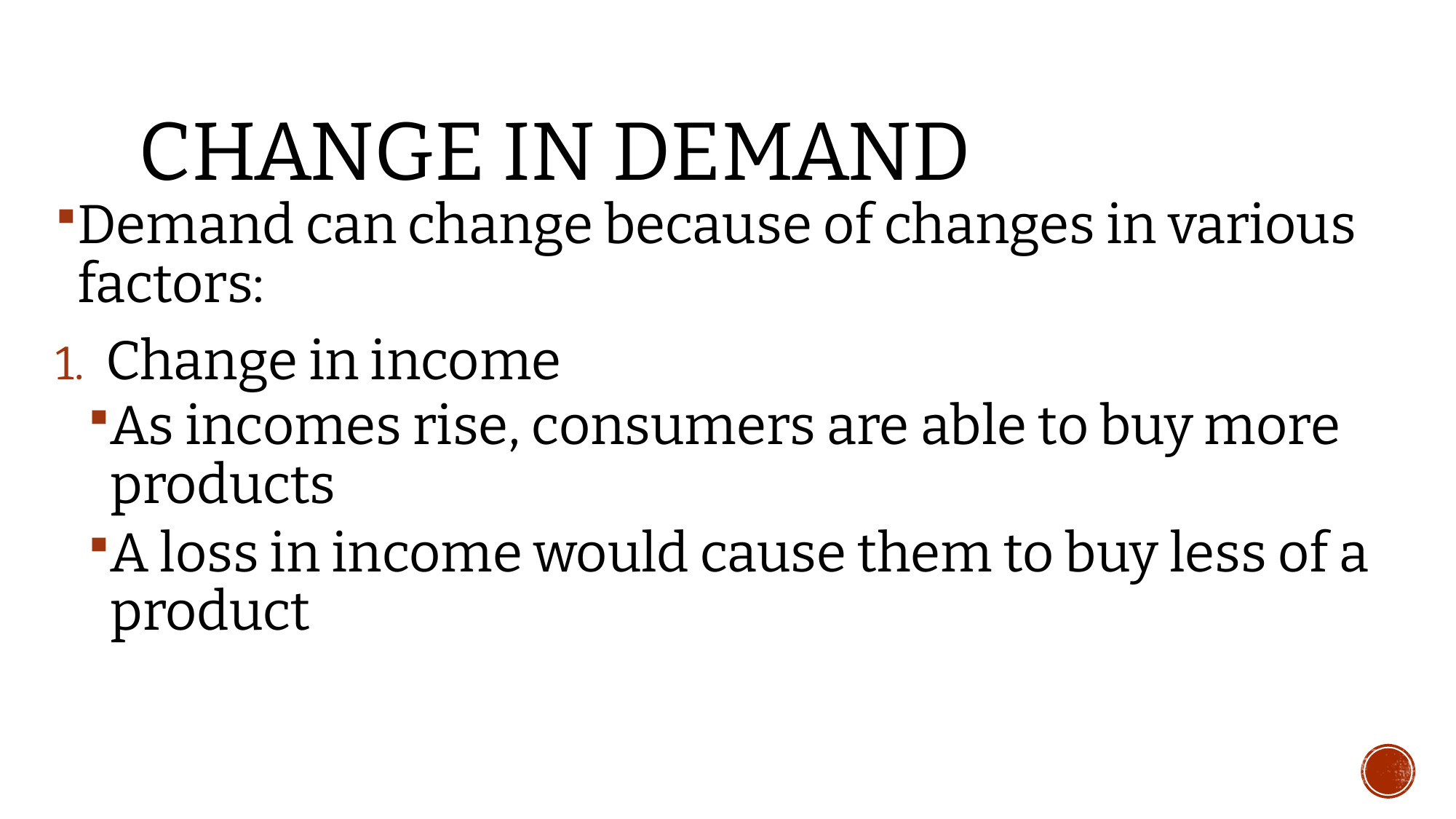

# Change in Demand
Demand can change because of changes in various factors:
  Change in income
As incomes rise, consumers are able to buy more products
A loss in income would cause them to buy less of a product